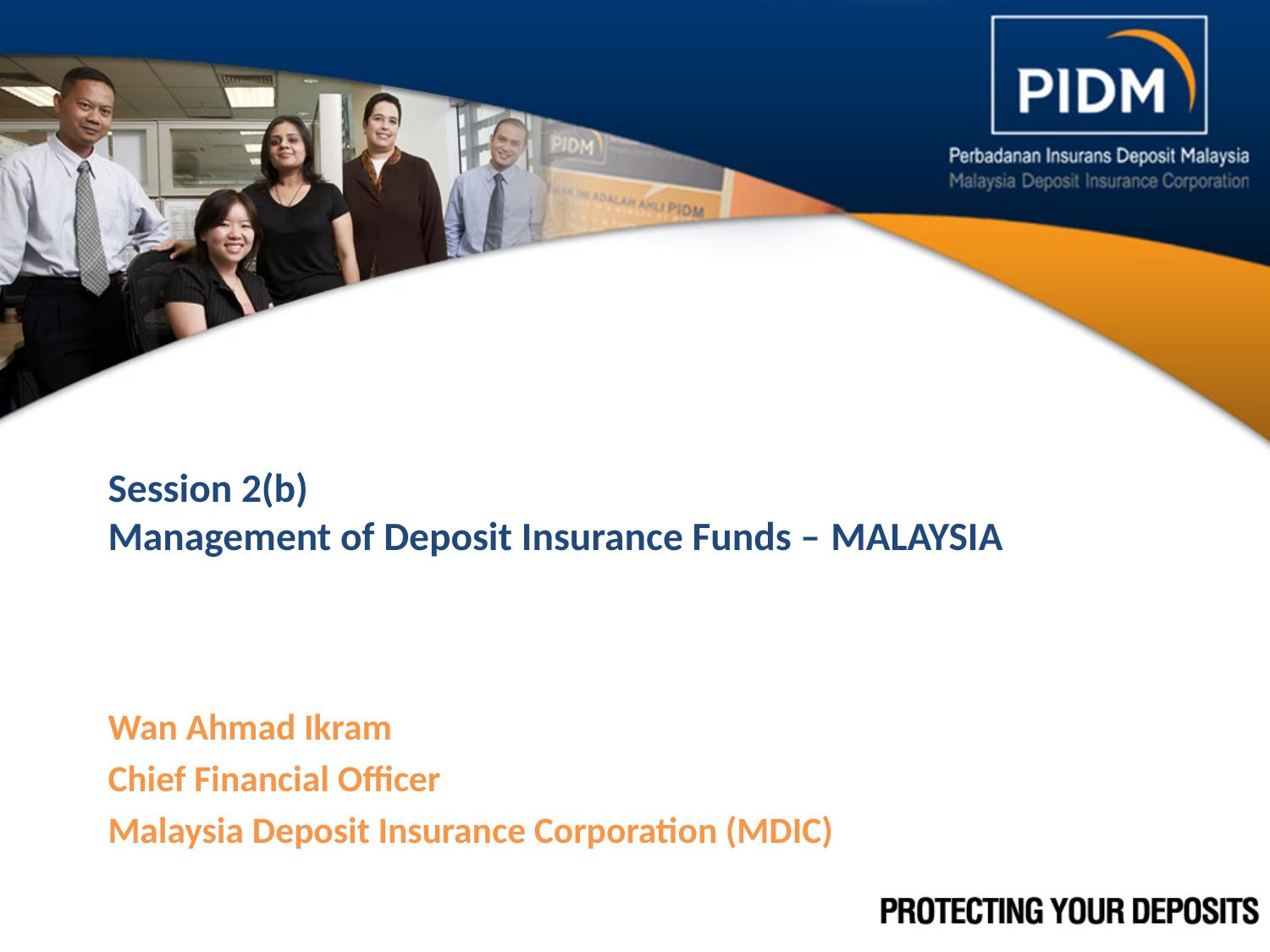

# Session 2(b) Management of Deposit Insurance Funds – Malaysia

Wan Ahmad Ikram
Chief Financial Officer
Malaysia Deposit Insurance Corporation (MDIC)

1